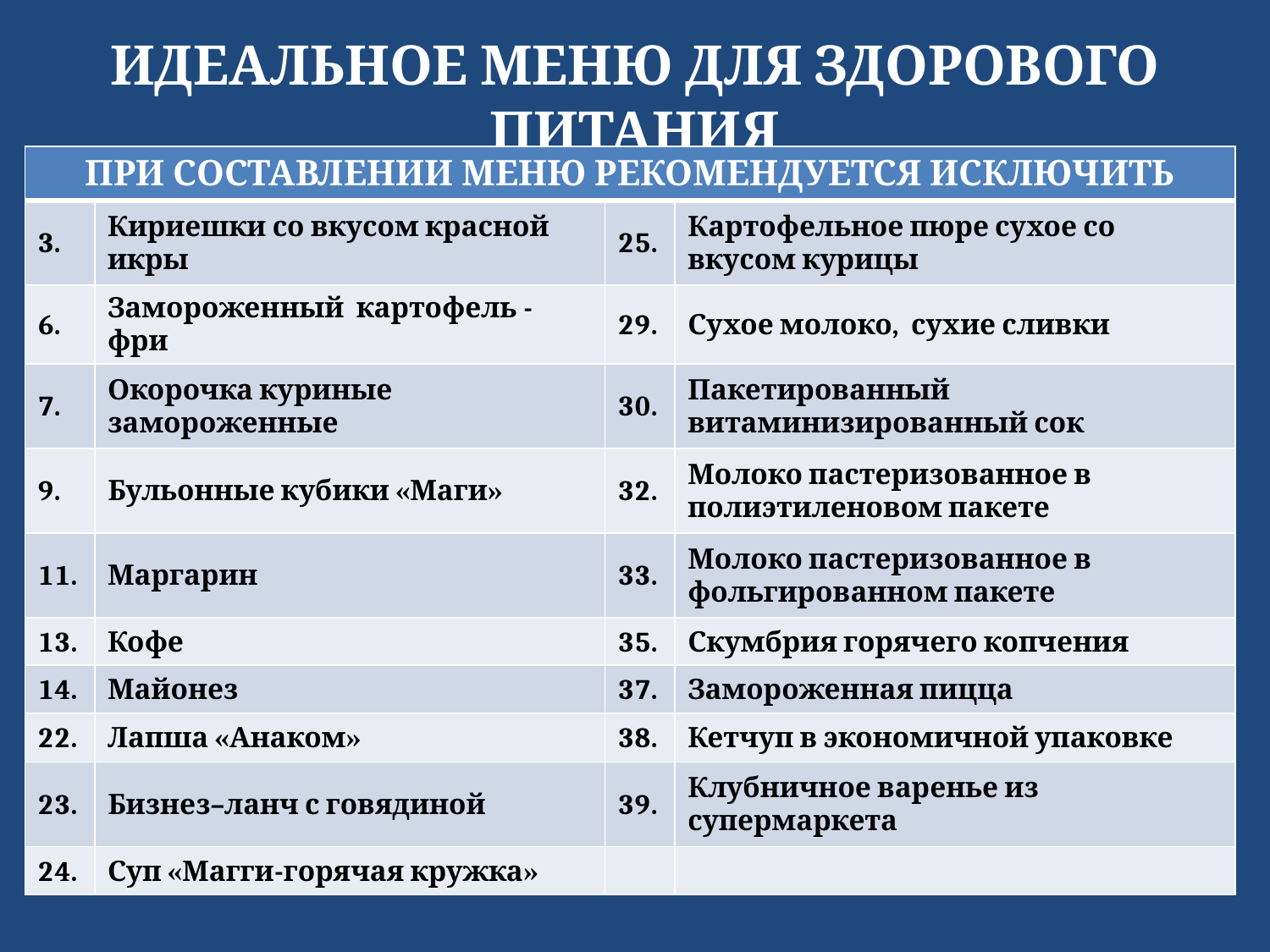

# ИДЕАЛЬНОЕ МЕНЮ ДЛЯ ЗДОРОВОГО ПИТАНИЯ
| ПРИ СОСТАВЛЕНИИ МЕНЮ РЕКОМЕНДУЕТСЯ ИСКЛЮЧИТЬ |  |  |  |
| --- | --- | --- | --- |
| 3. | Кириешки со вкусом красной икры | 25. | Картофельное пюре сухое со вкусом курицы |
| 6. | Замороженный картофель - фри | 29. | Сухое молоко, сухие сливки |
| 7. | Окорочка куриные замороженные | 30. | Пакетированный витаминизированный сок |
| 9. | Бульонные кубики «Маги» | 32. | Молоко пастеризованное в полиэтиленовом пакете |
| 11. | Маргарин | 33. | Молоко пастеризованное в фольгированном пакете |
| 13. | Кофе | 35. | Скумбрия горячего копчения |
| 14. | Майонез | 37. | Замороженная пицца |
| 22. | Лапша «Анаком» | 38. | Кетчуп в экономичной упаковке |
| 23. | Бизнез–ланч с говядиной | 39. | Клубничное варенье из супермаркета |
| 24. | Суп «Магги-горячая кружка» |  |  |